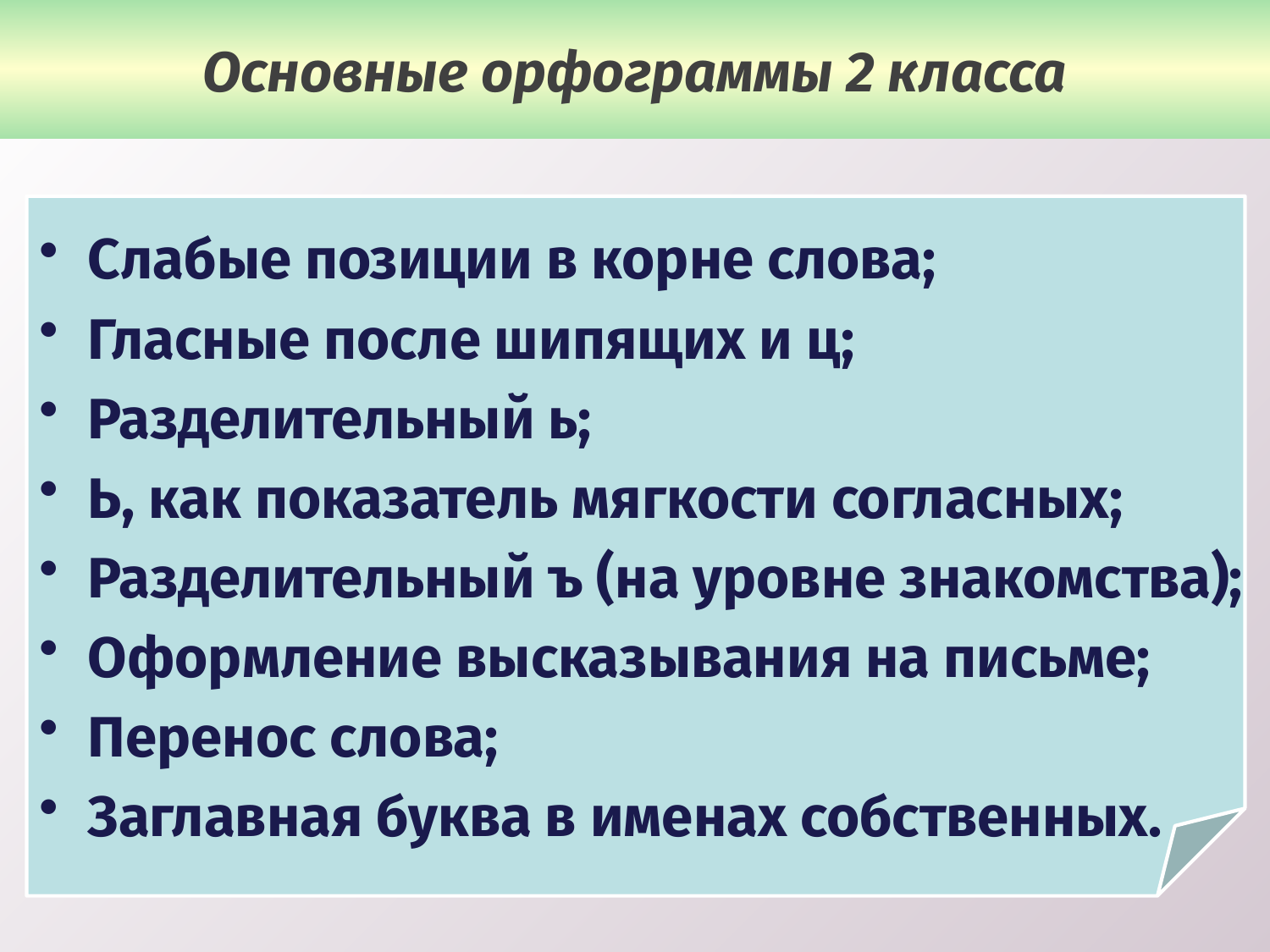

Основные орфограммы 2 класса

Слабые позиции в корне слова;
Гласные после шипящих и ц;
Разделительный ь;
Ь, как показатель мягкости согласных;
Разделительный ъ (на уровне знакомства);
Оформление высказывания на письме;
Перенос слова;
Заглавная буква в именах собственных.